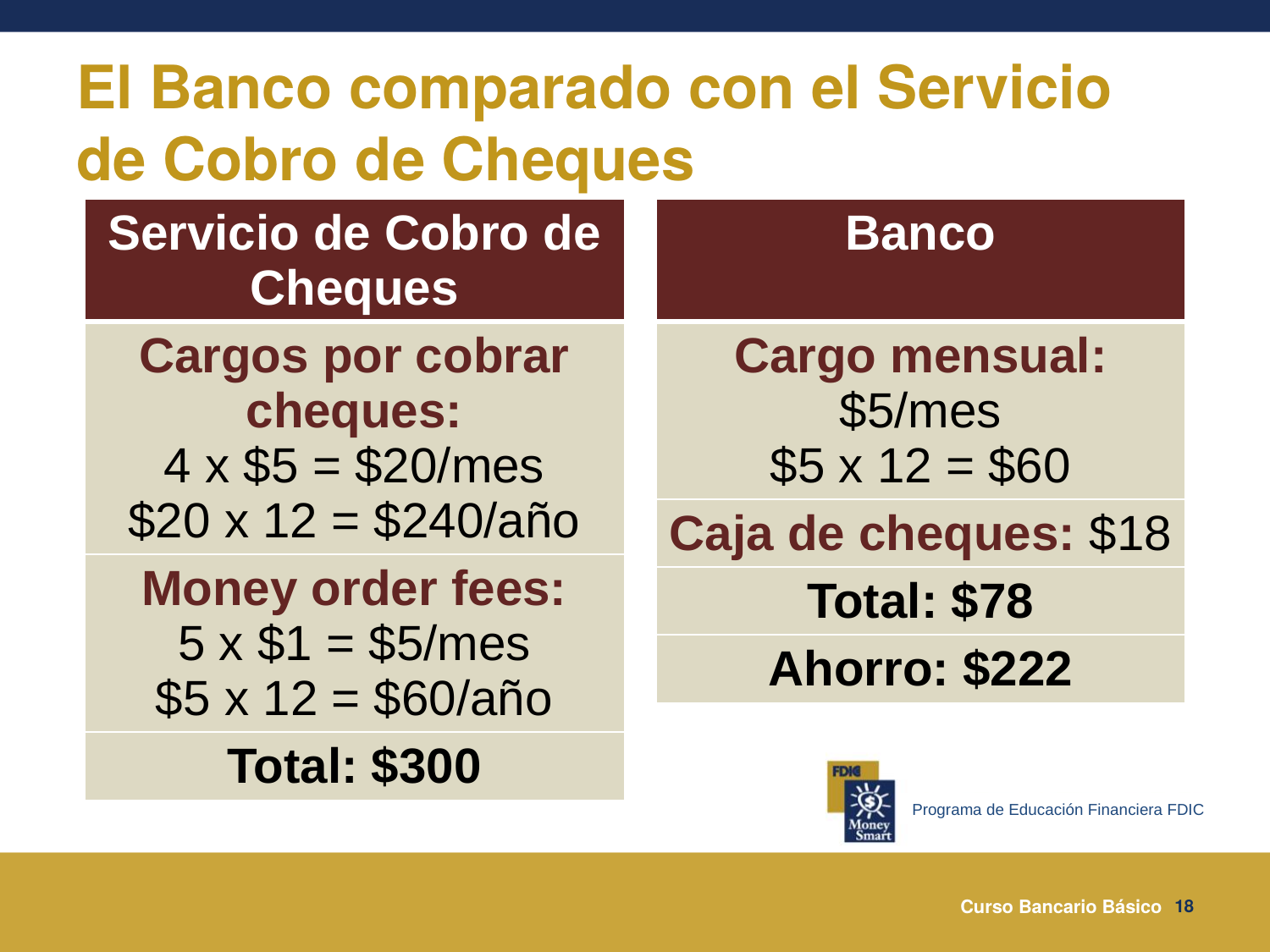

# El Banco comparado con el Servicio de Cobro de Cheques
| Servicio de Cobro de Cheques |
| --- |
| Cargos por cobrar cheques: 4 x $5 = $20/mes $20 x 12 = $240/año |
| Money order fees: 5 x $1 = $5/mes $5 x 12 = $60/año |
| Total: $300 |
| Banco |
| --- |
| Cargo mensual: $5/mes $5 x 12 = $60 |
| Caja de cheques: $18 |
| Total: $78 |
| Ahorro: $222 |